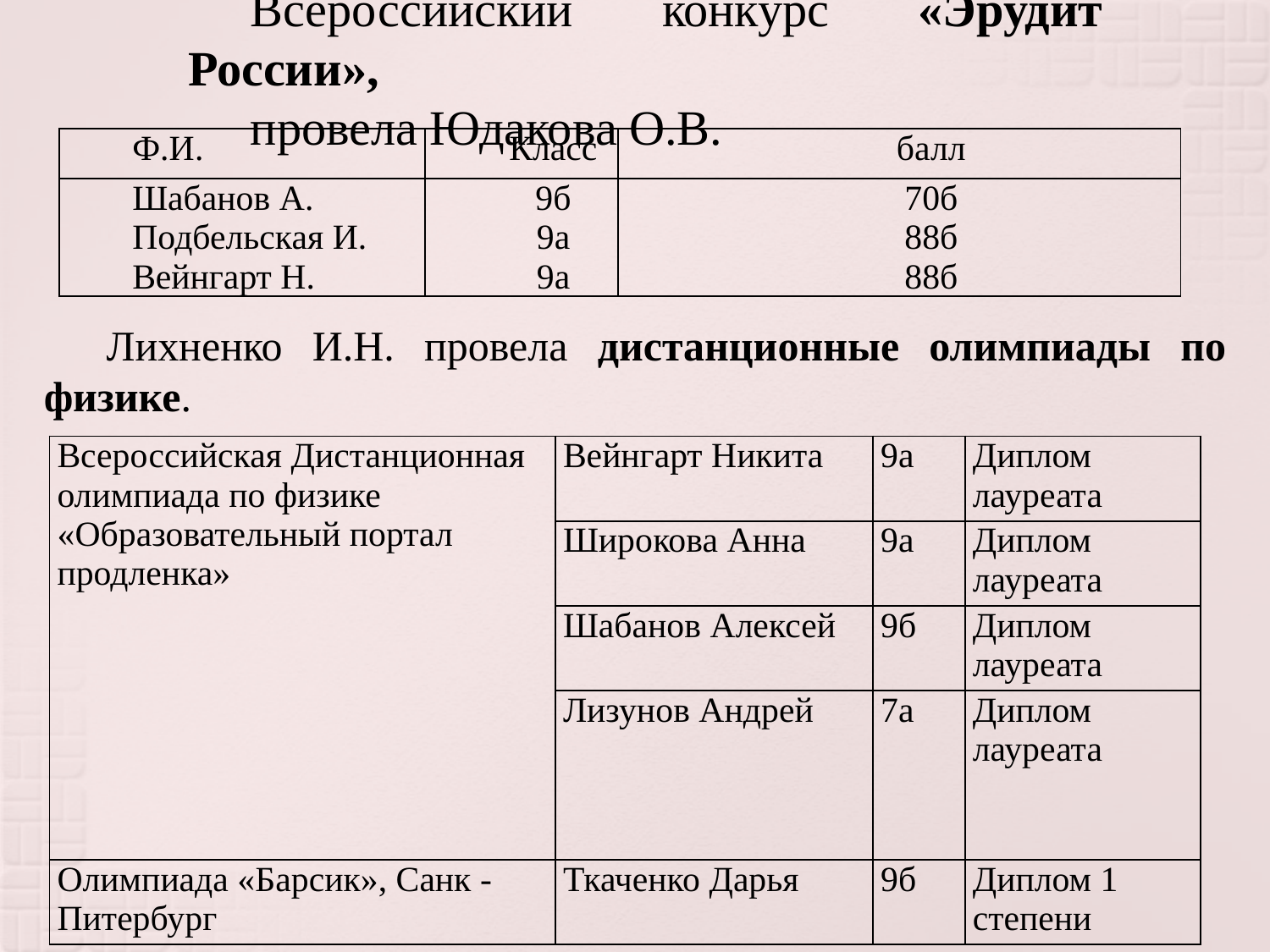

Всероссийский конкурс «Эрудит России»,
провела Юдакова О.В.
| Ф.И. | Класс | балл |
| --- | --- | --- |
| Шабанов А. Подбельская И. Вейнгарт Н. | 9б 9а 9а | 70б 88б 88б |
Лихненко И.Н. провела дистанционные олимпиады по физике.
| Всероссийская Дистанционная олимпиада по физике «Образовательный портал продленка» | Вейнгарт Никита | 9а | Диплом лауреата |
| --- | --- | --- | --- |
|  | Широкова Анна | 9а | Диплом лауреата |
|  | Шабанов Алексей | 9б | Диплом лауреата |
|  | Лизунов Андрей | 7а | Диплом лауреата |
| Олимпиада «Барсик», Санк - Питербург | Ткаченко Дарья | 9б | Диплом 1 степени |